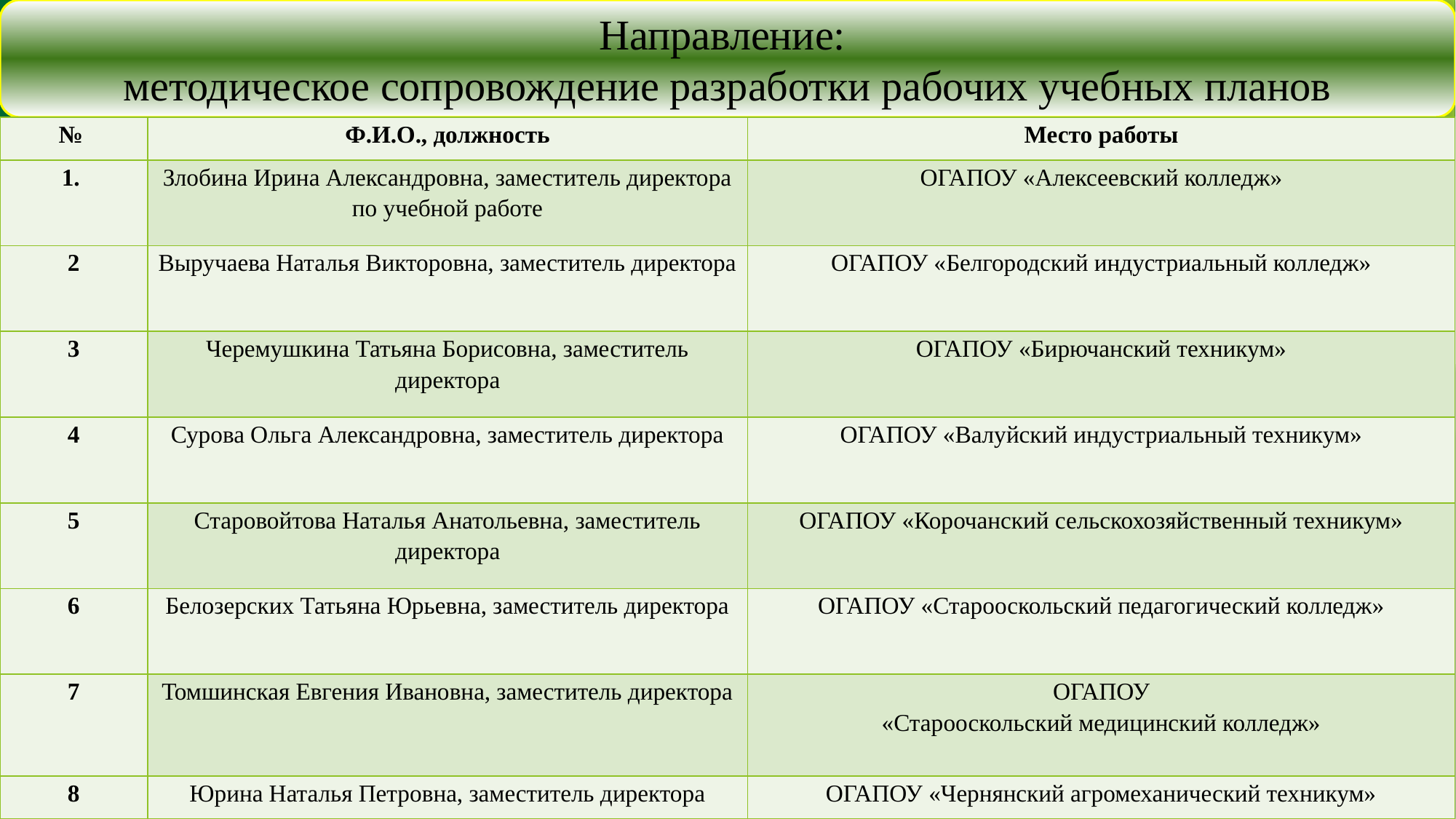

Направление:
методическое сопровождение разработки рабочих учебных планов
| № | Ф.И.О., должность | Место работы |
| --- | --- | --- |
| 1. | Злобина Ирина Александровна, заместитель директора по учебной работе | ОГАПОУ «Алексеевский колледж» |
| 2 | Выручаева Наталья Викторовна, заместитель директора | ОГАПОУ «Белгородский индустриальный колледж» |
| 3 | Черемушкина Татьяна Борисовна, заместитель директора | ОГАПОУ «Бирючанский техникум» |
| 4 | Сурова Ольга Александровна, заместитель директора | ОГАПОУ «Валуйский индустриальный техникум» |
| 5 | Старовойтова Наталья Анатольевна, заместитель директора | ОГАПОУ «Корочанский сельскохозяйственный техникум» |
| 6 | Белозерских Татьяна Юрьевна, заместитель директора | ОГАПОУ «Старооскольский педагогический колледж» |
| 7 | Томшинская Евгения Ивановна, заместитель директора | ОГАПОУ «Старооскольский медицинский колледж» |
| 8 | Юрина Наталья Петровна, заместитель директора | ОГАПОУ «Чернянский агромеханический техникум» |